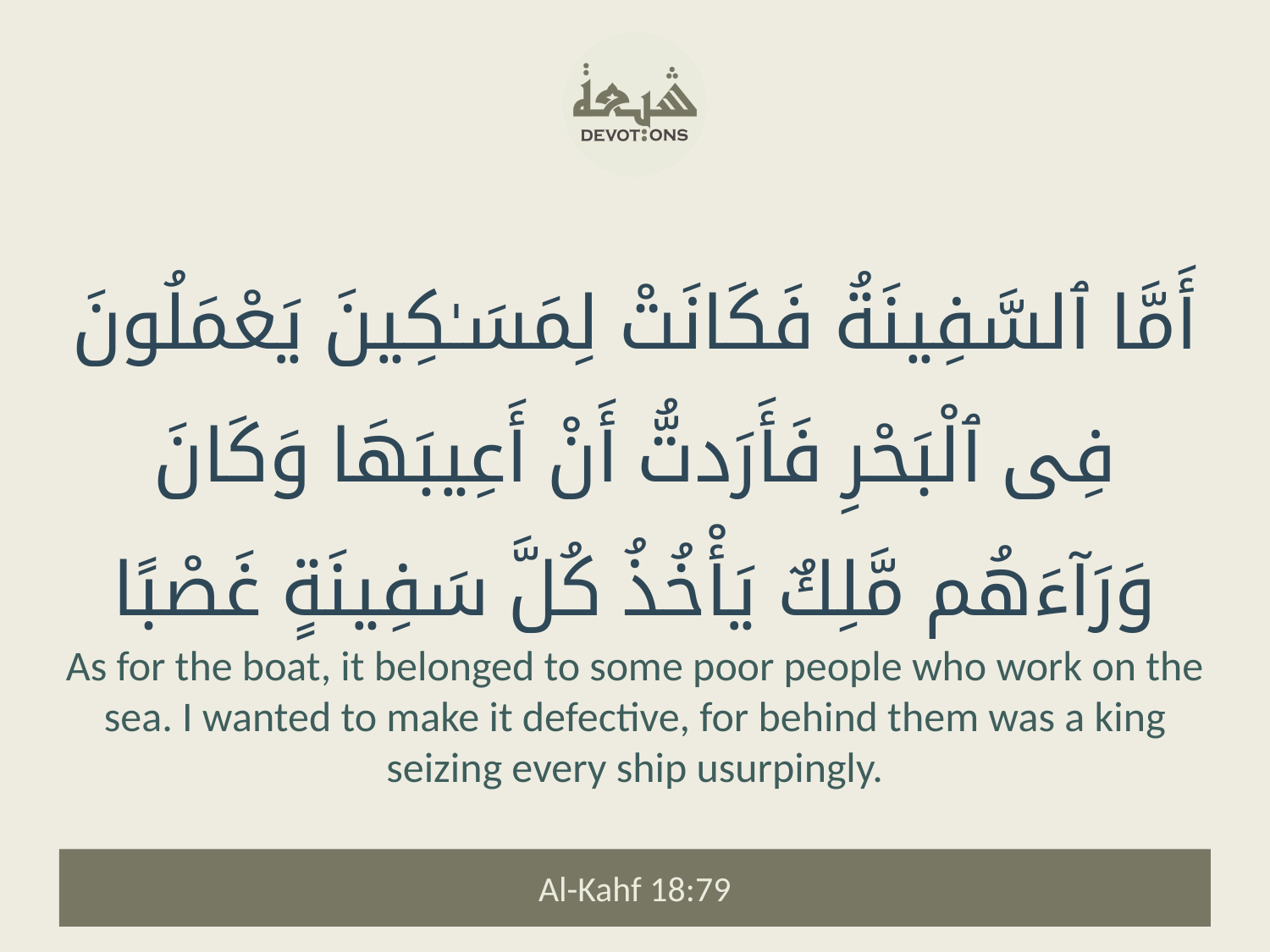

أَمَّا ٱلسَّفِينَةُ فَكَانَتْ لِمَسَـٰكِينَ يَعْمَلُونَ فِى ٱلْبَحْرِ فَأَرَدتُّ أَنْ أَعِيبَهَا وَكَانَ وَرَآءَهُم مَّلِكٌ يَأْخُذُ كُلَّ سَفِينَةٍ غَصْبًا
As for the boat, it belonged to some poor people who work on the sea. I wanted to make it defective, for behind them was a king seizing every ship usurpingly.
Al-Kahf 18:79